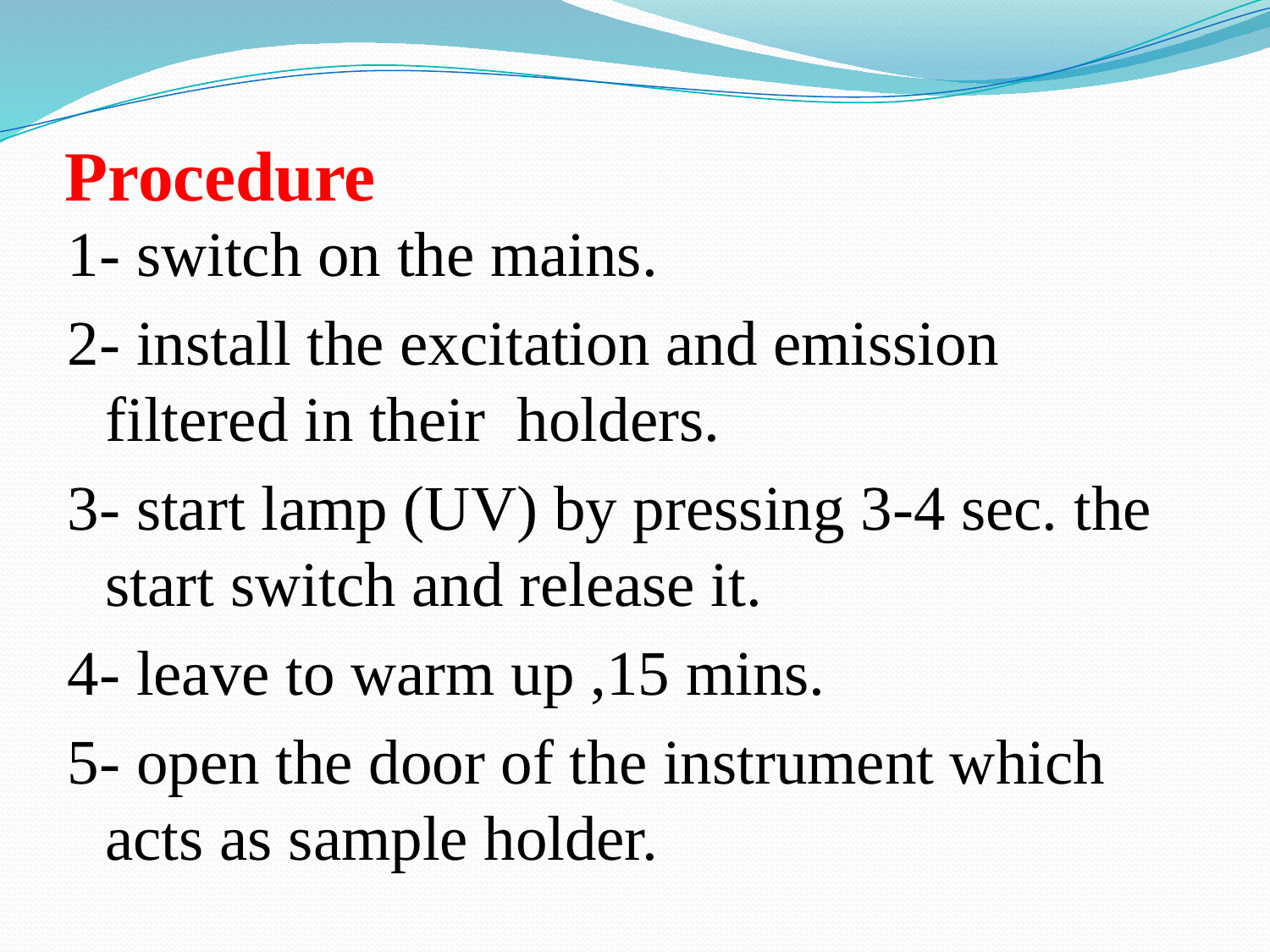

# Procedure
1- switch on the mains.
2- install the excitation and emission filtered in their  holders.
3- start lamp (UV) by pressing 3-4 sec. the start switch and release it.
4- leave to warm up ,15 mins.
5- open the door of the instrument which acts as sample holder.